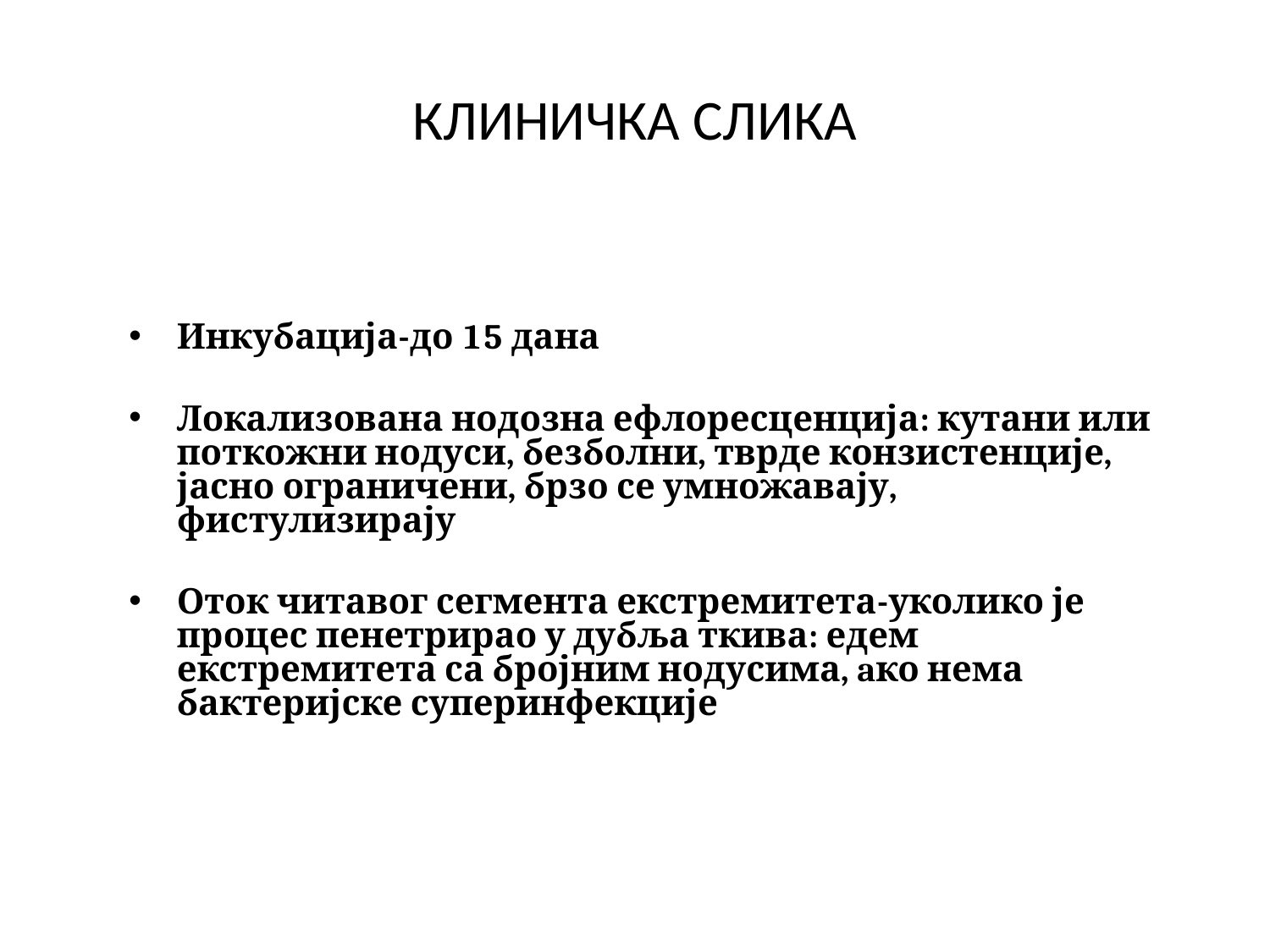

# КЛИНИЧКА СЛИКА

Инкубација-до 15 дана

Локализована нодозна ефлоресценција: кутани или поткожни нодуси, безболни, тврде конзистенције, јасно ограничени, брзо се умножавају, фистулизирају

Оток читавог сегмента екстремитета-уколико је процес пенетрирао у дубља ткива: едем екстремитета са бројним нодусима, aко нема бактеријске суперинфекције